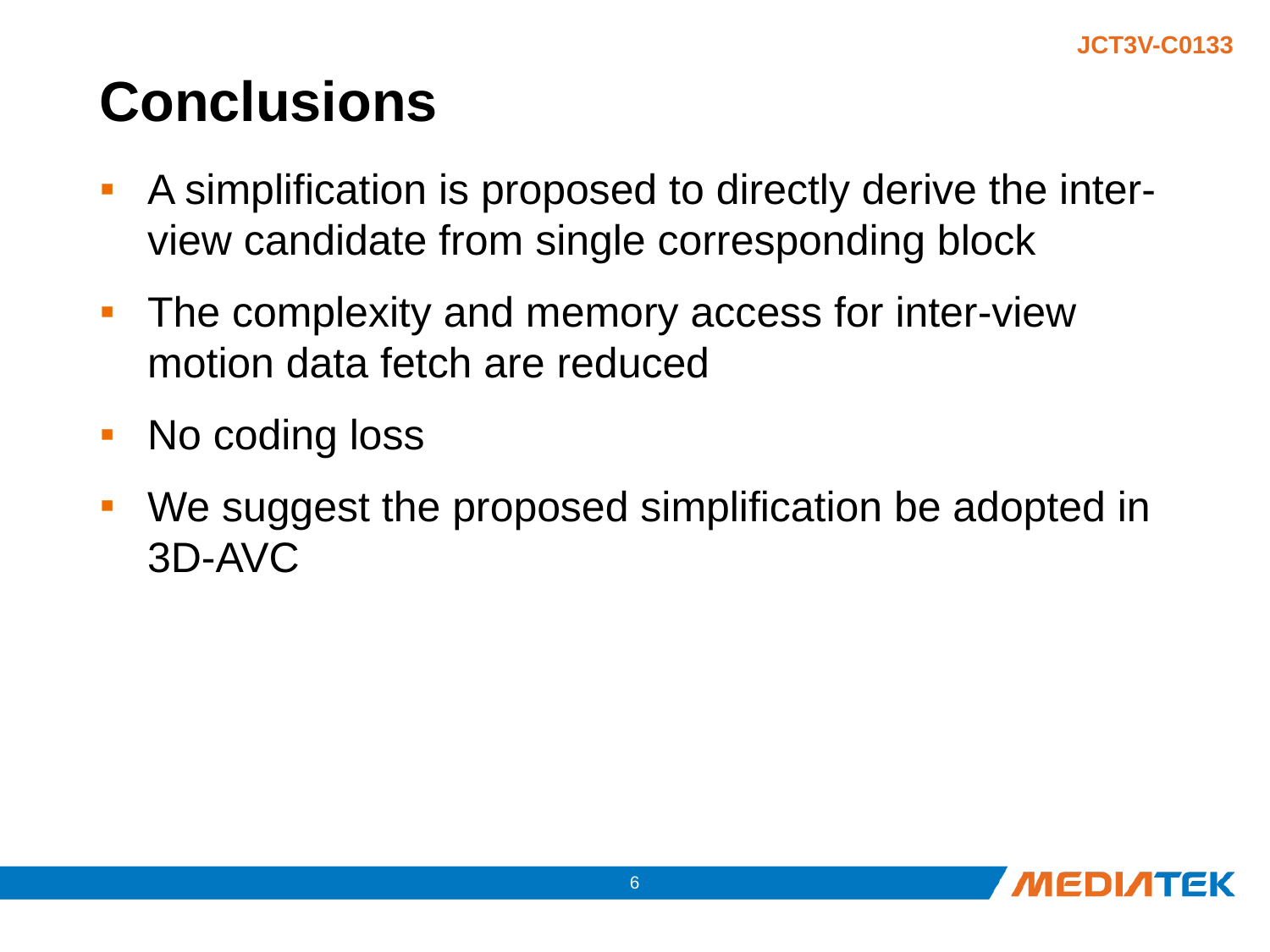

# Conclusions
A simplification is proposed to directly derive the inter-view candidate from single corresponding block
The complexity and memory access for inter-view motion data fetch are reduced
No coding loss
We suggest the proposed simplification be adopted in 3D-AVC

6